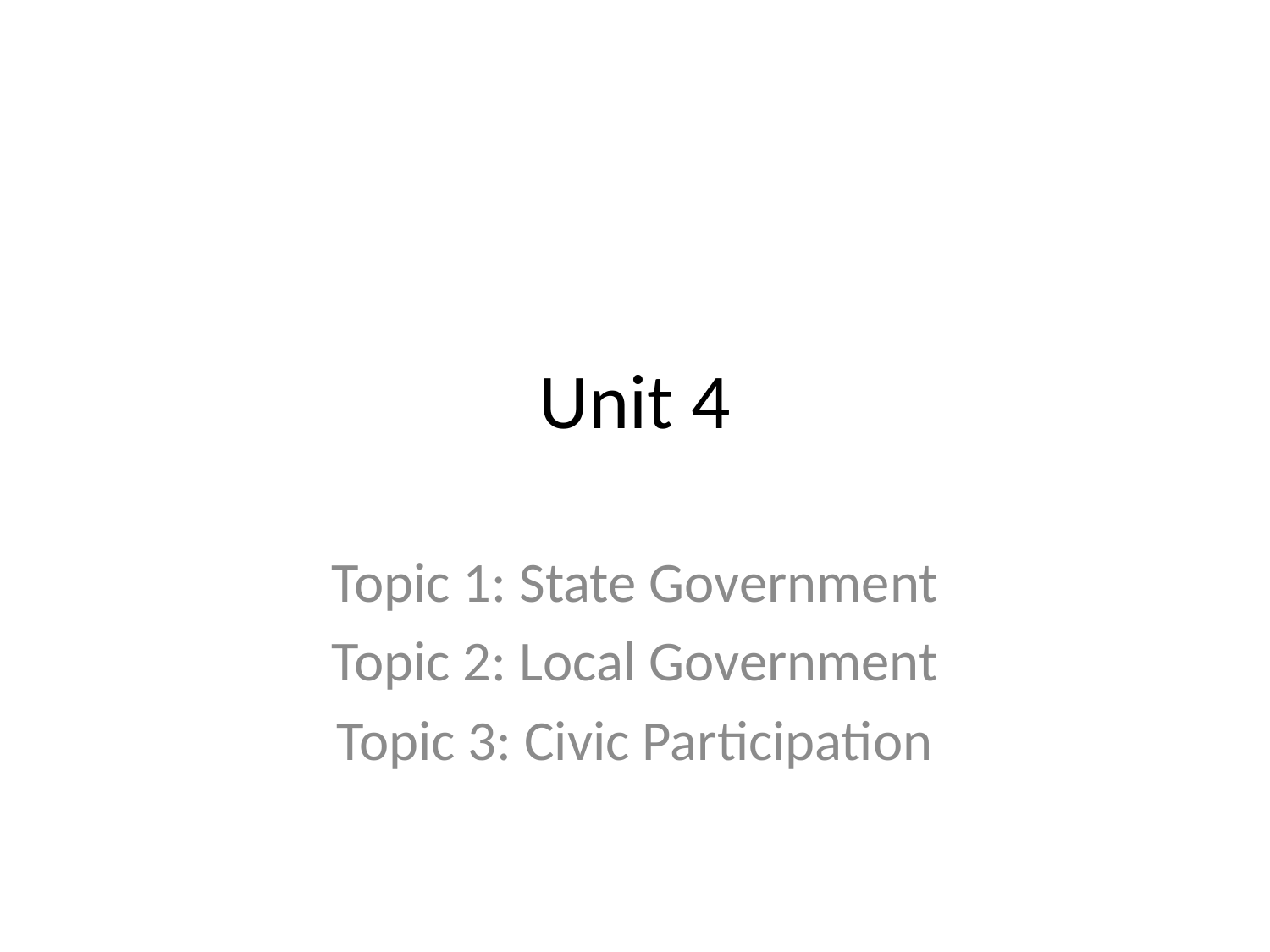

# Unit 4
Topic 1: State Government
Topic 2: Local Government
Topic 3: Civic Participation